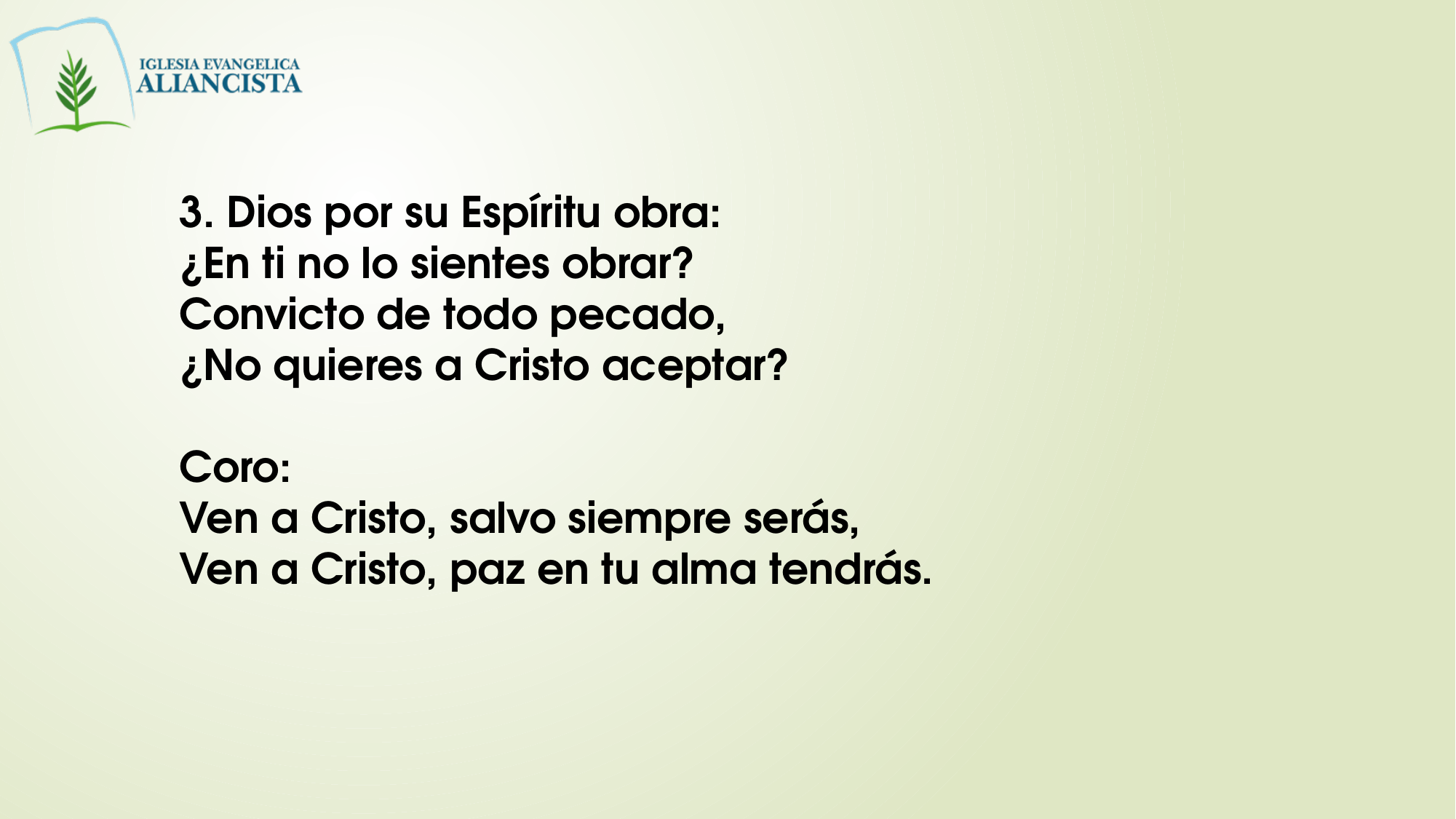

3. Dios por su Espíritu obra:
¿En ti no lo sientes obrar?
Convicto de todo pecado,
¿No quieres a Cristo aceptar?

Coro:
Ven a Cristo, salvo siempre serás,
Ven a Cristo, paz en tu alma tendrás.